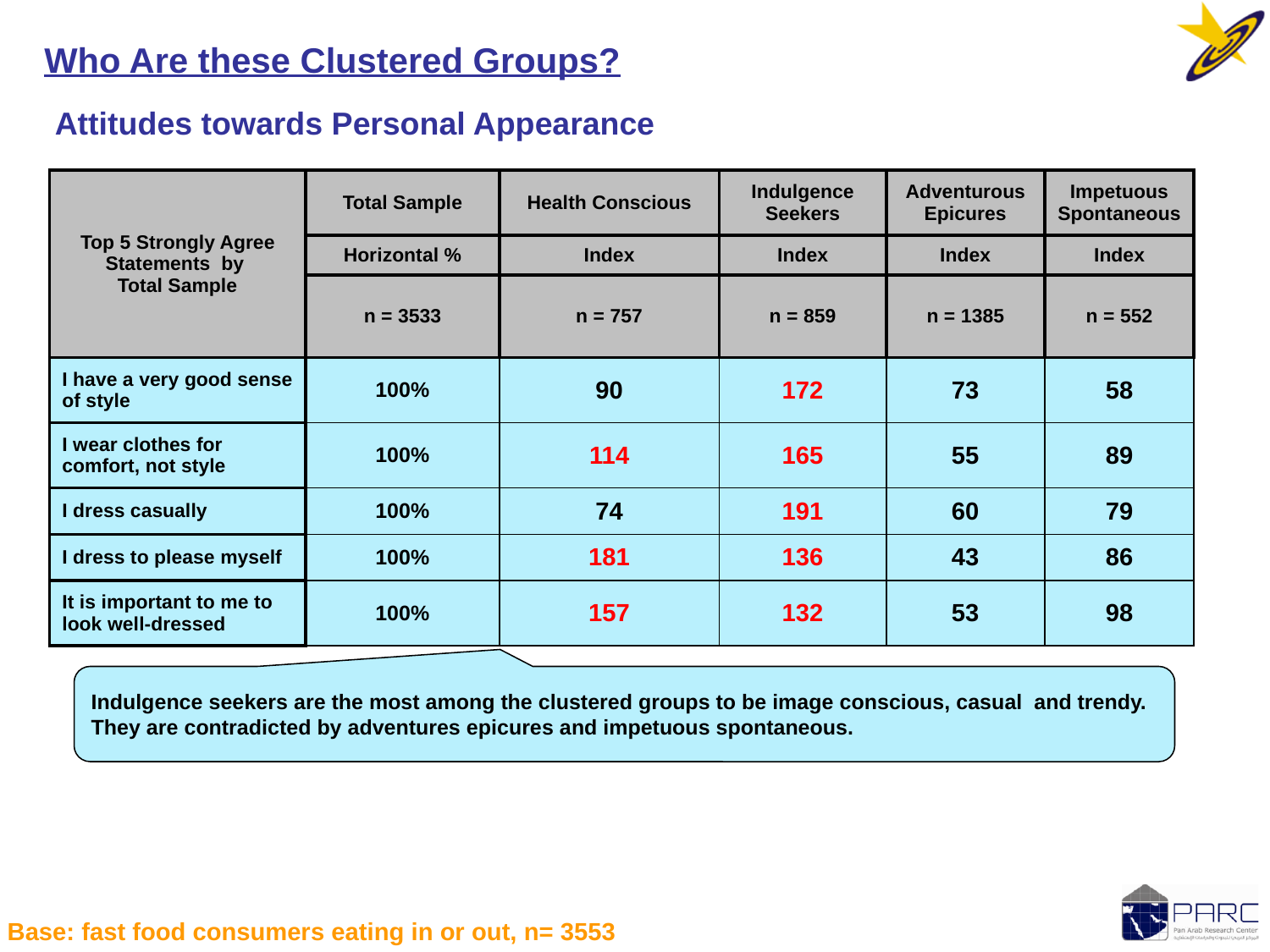

Who Are these Clustered Groups?
Attitudes towards Personal Appearance
| Top 5 Strongly Agree Statements  by Total Sample | Total Sample | Health Conscious | Indulgence Seekers | Adventurous Epicures | Impetuous Spontaneous |
| --- | --- | --- | --- | --- | --- |
|  | Horizontal % | Index | Index | Index | Index |
|  | n = 3533 | n = 757 | n = 859 | n = 1385 | n = 552 |
| I have a very good sense of style | 100% | 90 | 172 | 73 | 58 |
| I wear clothes for comfort, not style | 100% | 114 | 165 | 55 | 89 |
| I dress casually | 100% | 74 | 191 | 60 | 79 |
| I dress to please myself | 100% | 181 | 136 | 43 | 86 |
| It is important to me to look well-dressed | 100% | 157 | 132 | 53 | 98 |
Indulgence seekers are the most among the clustered groups to be image conscious, casual  and trendy. They are contradicted by adventures epicures and impetuous spontaneous.
Base: fast food consumers eating in or out, n= 3553